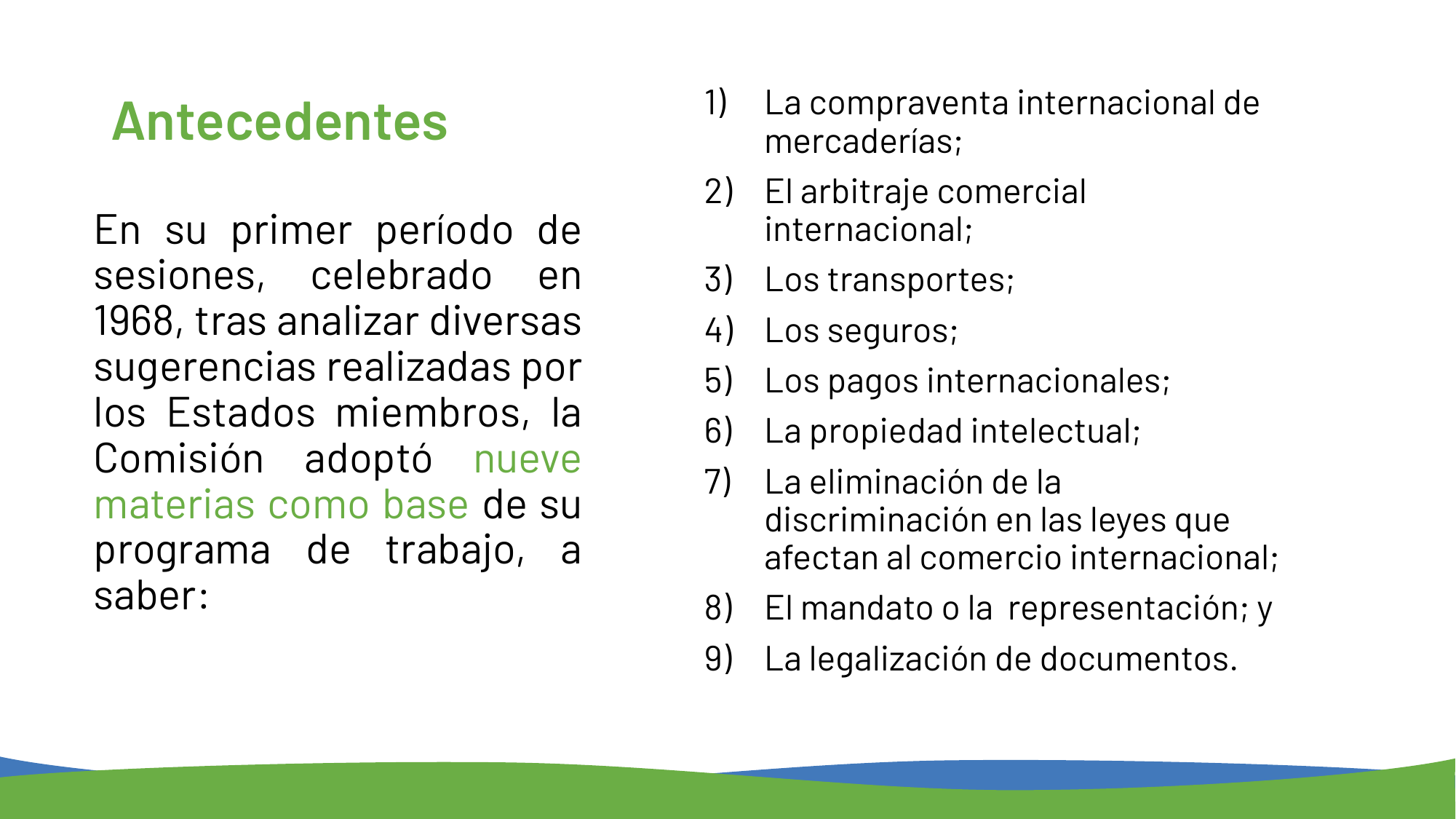

# Antecedentes
La compraventa internacional de mercaderías;
El arbitraje comercial internacional;
Los transportes;
Los seguros;
Los pagos internacionales;
La propiedad intelectual;
La eliminación de la discriminación en las leyes que afectan al comercio internacional;
El mandato o la  representación; y
La legalización de documentos.
En su primer período de sesiones, celebrado en 1968, tras analizar diversas sugerencias realizadas por los Estados miembros, la Comisión adoptó nueve materias como base de su programa de trabajo, a saber: